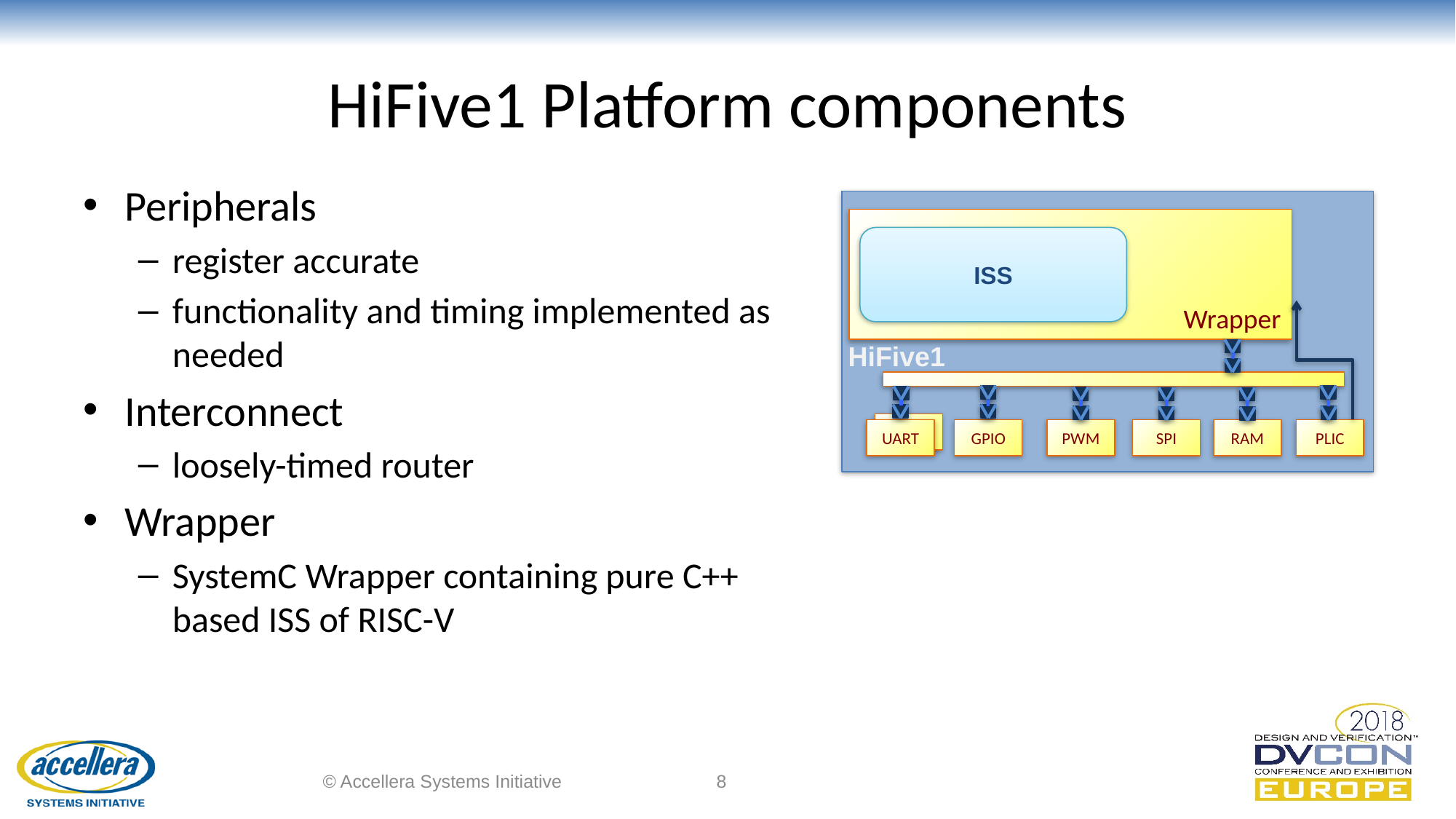

# HiFive1 Platform components
Peripherals
register accurate
functionality and timing implemented as needed
Interconnect
loosely-timed router
Wrapper
SystemC Wrapper containing pure C++ based ISS of RISC-V

Wrapper
ISS
8
HiFive1

UART
UART
GPIO
PWM
SPI
RAM
PLIC
© Accellera Systems Initiative
8